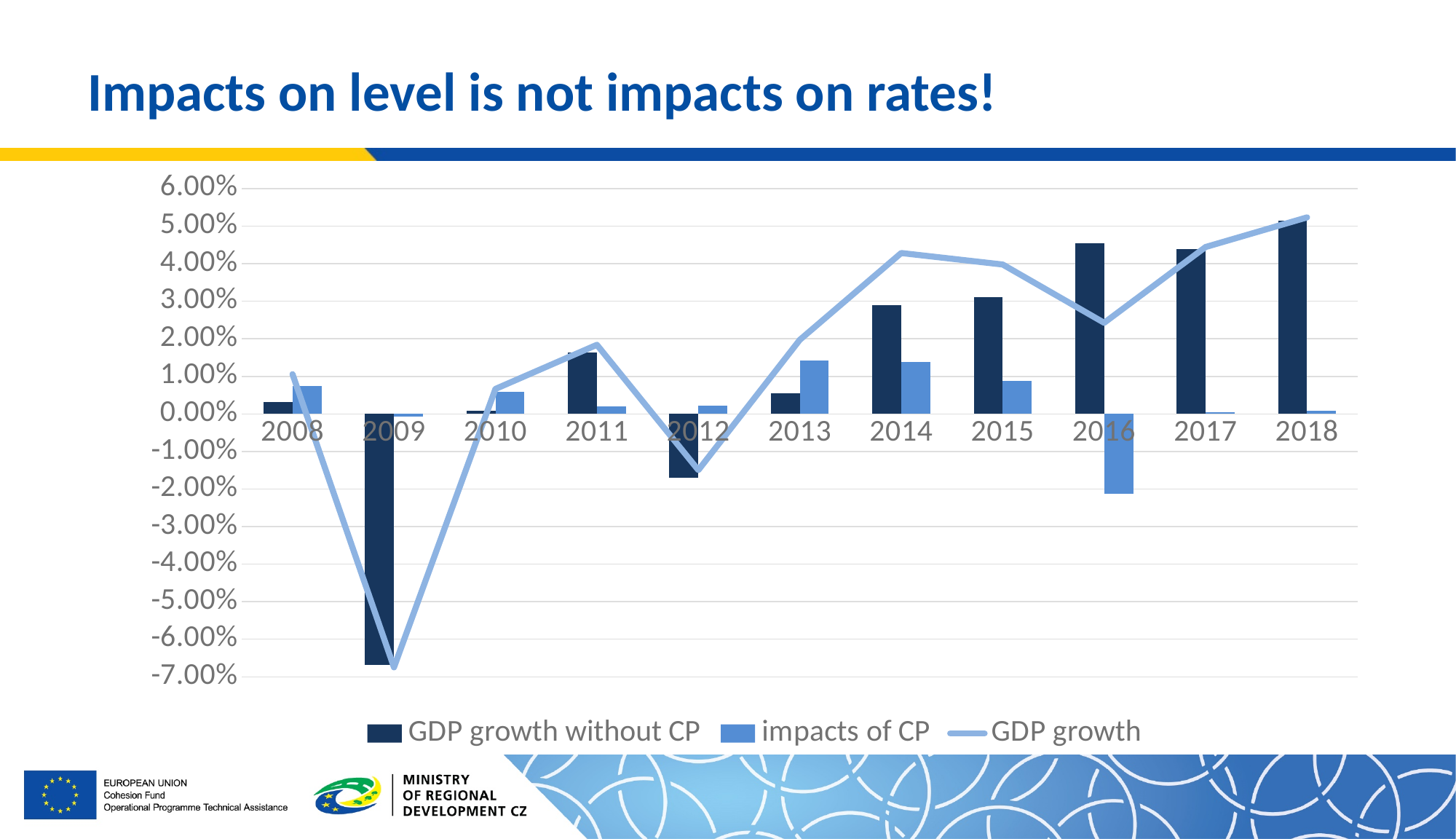

# Impacts on level is not impacts on rates!

### Chart

| Category | GDP growth without CP | impacts of CP | GDP growth |
|---|---|---|---|
| 2008 | 0.0032007325736722603 | 0.007382295256624836 | 0.010583027830297097 |
| 2009 | -0.06685349767481563 | -0.0006311726580247566 | -0.06748467033284039 |
| 2010 | 0.0008205932342462141 | 0.005828614863844251 | 0.006649208098090465 |
| 2011 | 0.016425047773237056 | 0.0019778781197337105 | 0.018402925892970767 |
| 2012 | -0.017088442578634733 | 0.002120953247611003 | -0.01496748933102373 |
| 2013 | 0.0054091764783588125 | 0.01431268260338633 | 0.019721859081745143 |
| 2014 | 0.028937704036538614 | 0.013901701770810635 | 0.04283940580734925 |
| 2015 | 0.031043220560356355 | 0.008741448711087577 | 0.03978466927144393 |
| 2016 | 0.045522489194963045 | -0.0212628195028881 | 0.024259669692074944 |
| 2017 | 0.043919363751594886 | 0.0005272925190668046 | 0.04444665627066169 |
| 2018 | 0.05149967823950363 | 0.0008363614886334926 | 0.05233603972813713 |